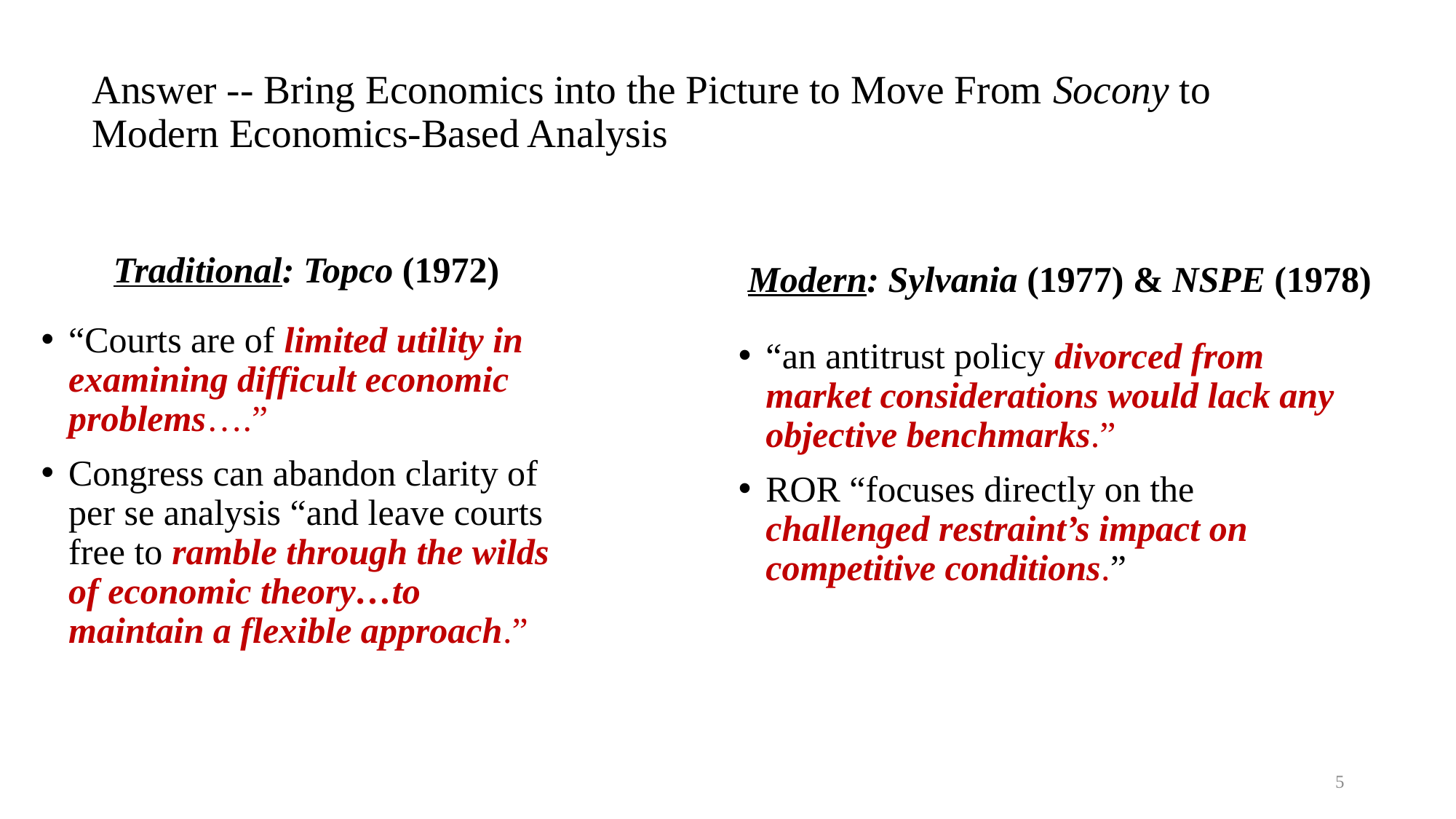

# Answer -- Bring Economics into the Picture to Move From Socony to Modern Economics-Based Analysis
Traditional: Topco (1972)
Modern: Sylvania (1977) & NSPE (1978)
“Courts are of limited utility in examining difficult economic problems….”
Congress can abandon clarity of per se analysis “and leave courts free to ramble through the wilds of economic theory…to maintain a flexible approach.”
“an antitrust policy divorced from market considerations would lack any objective benchmarks.”
ROR “focuses directly on the challenged restraint’s impact on competitive conditions.”
5